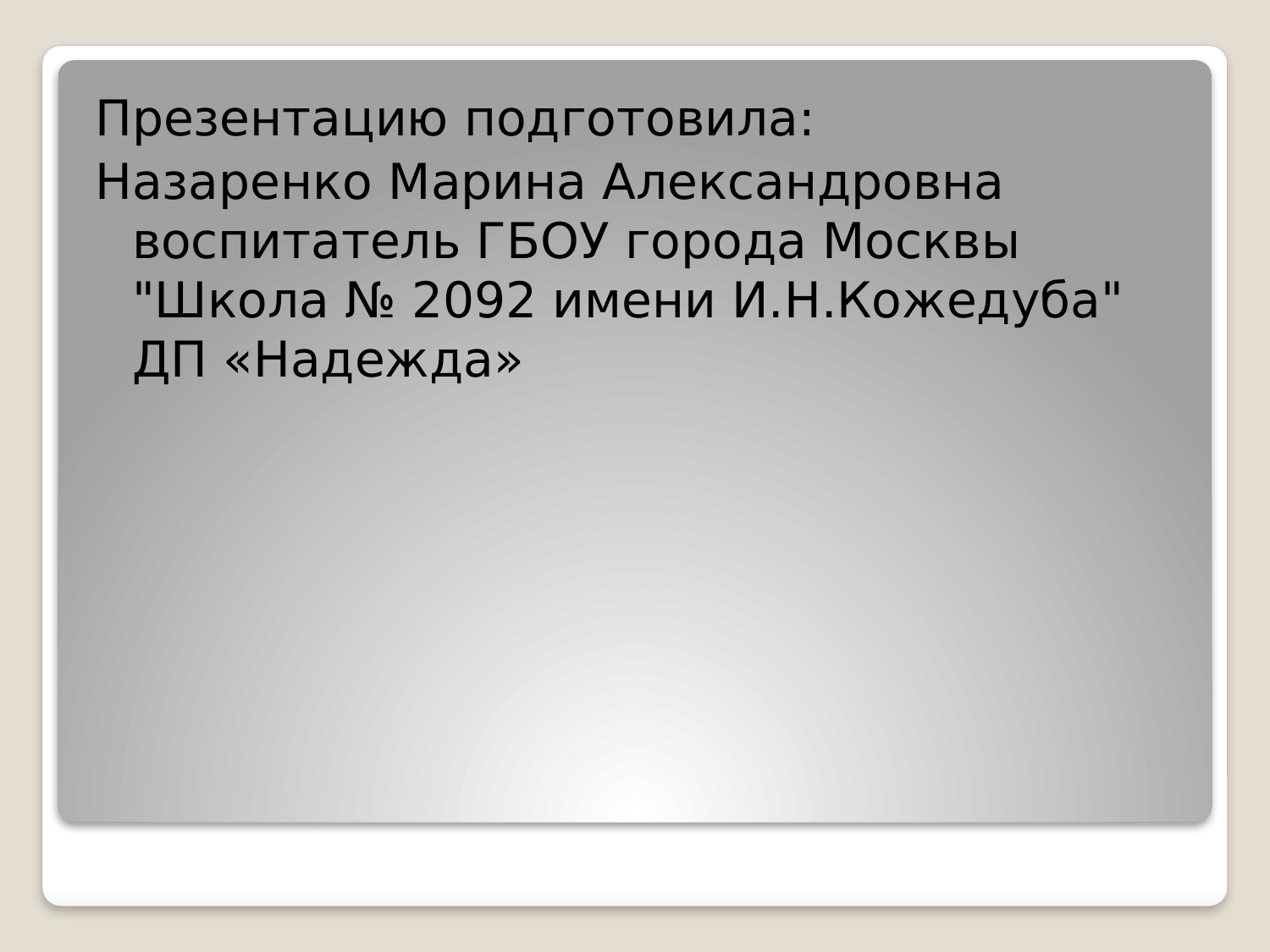

Презентацию подготовила:
Назаренко Марина Александровна воспитатель ГБОУ города Москвы "Школа № 2092 имени И.Н.Кожедуба" ДП «Надежда»
#